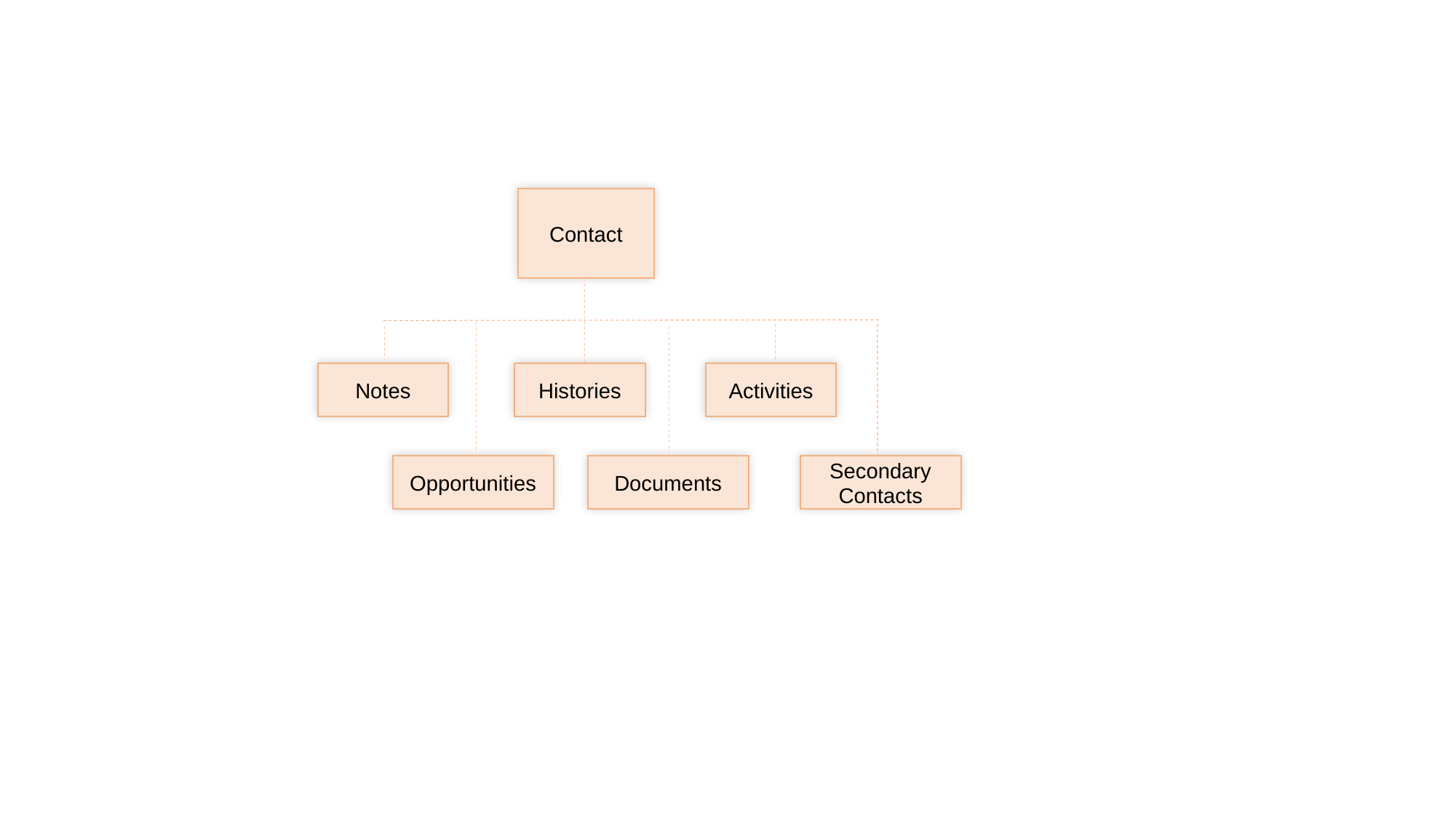

Contact
Activities
Notes
Histories
Documents
Secondary Contacts
Opportunities